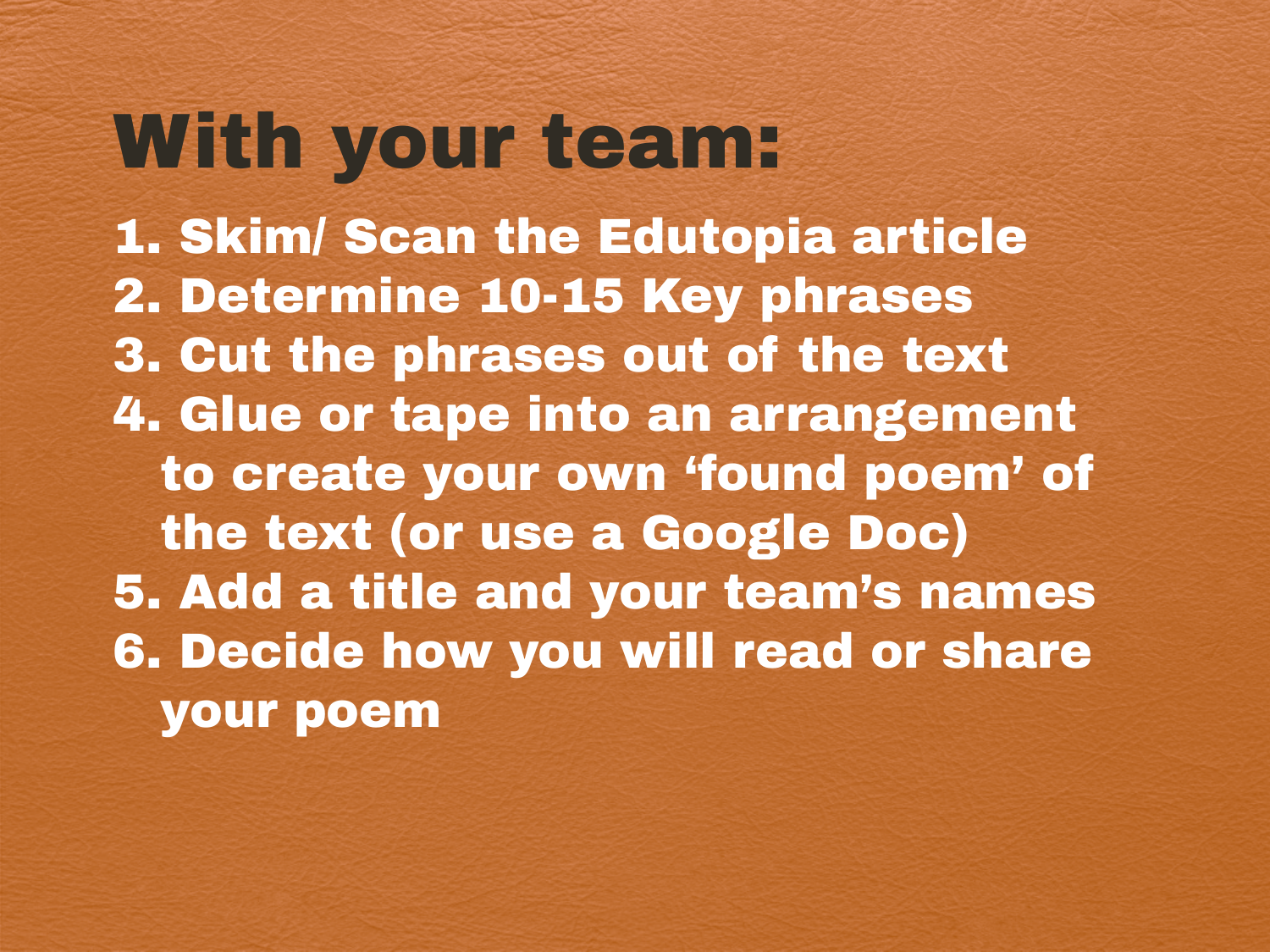

With your team:
 Skim/ Scan the Edutopia article
 Determine 10-15 Key phrases
 Cut the phrases out of the text
 Glue or tape into an arrangement to create your own ‘found poem’ of the text (or use a Google Doc)
 Add a title and your team’s names
 Decide how you will read or share your poem